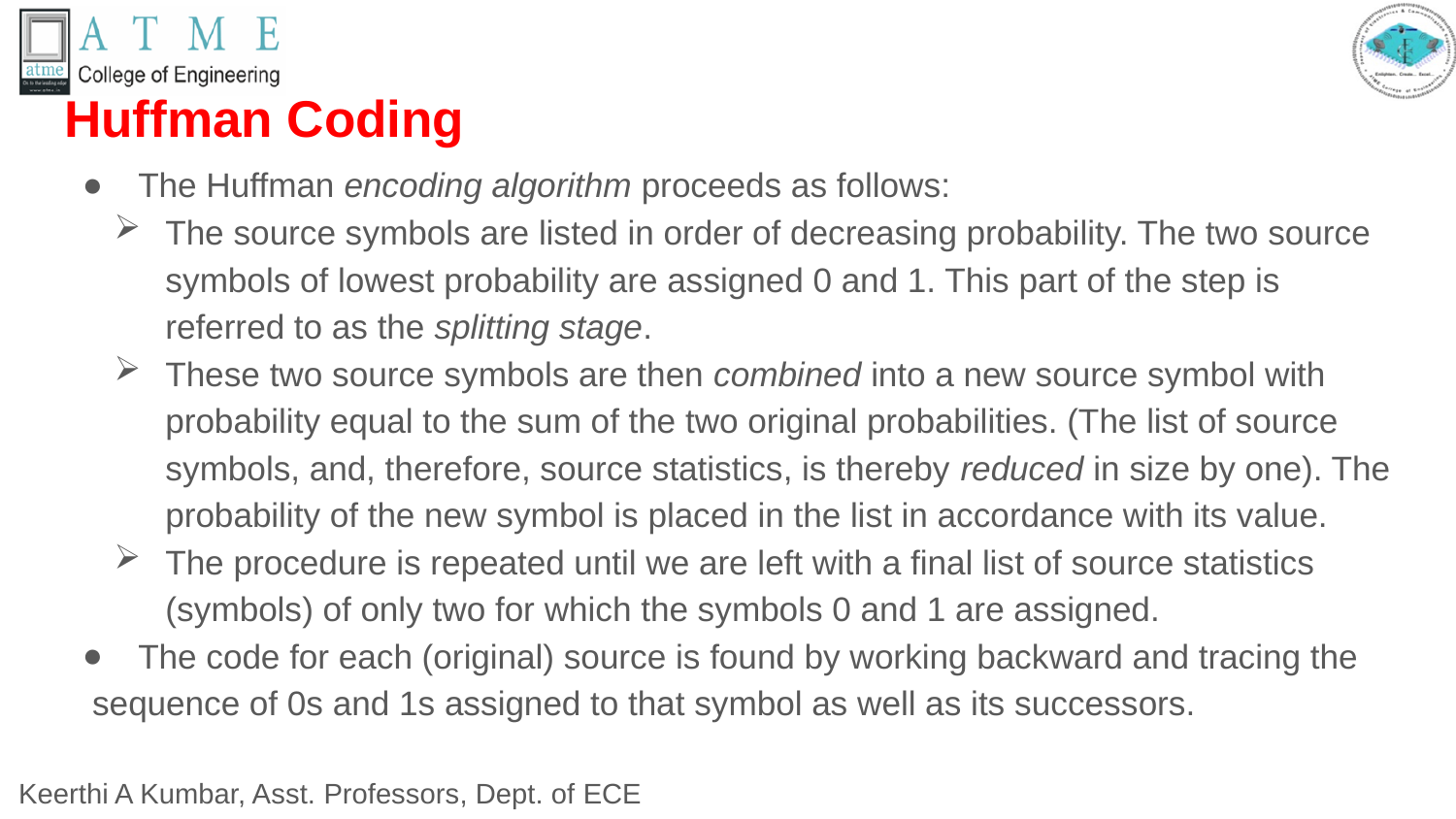

# Huffman Coding
The Huffman encoding algorithm proceeds as follows:
The source symbols are listed in order of decreasing probability. The two source symbols of lowest probability are assigned 0 and 1. This part of the step is referred to as the splitting stage.
These two source symbols are then combined into a new source symbol with probability equal to the sum of the two original probabilities. (The list of source symbols, and, therefore, source statistics, is thereby reduced in size by one). The probability of the new symbol is placed in the list in accordance with its value.
The procedure is repeated until we are left with a final list of source statistics (symbols) of only two for which the symbols 0 and 1 are assigned.
The code for each (original) source is found by working backward and tracing the
 sequence of 0s and 1s assigned to that symbol as well as its successors.